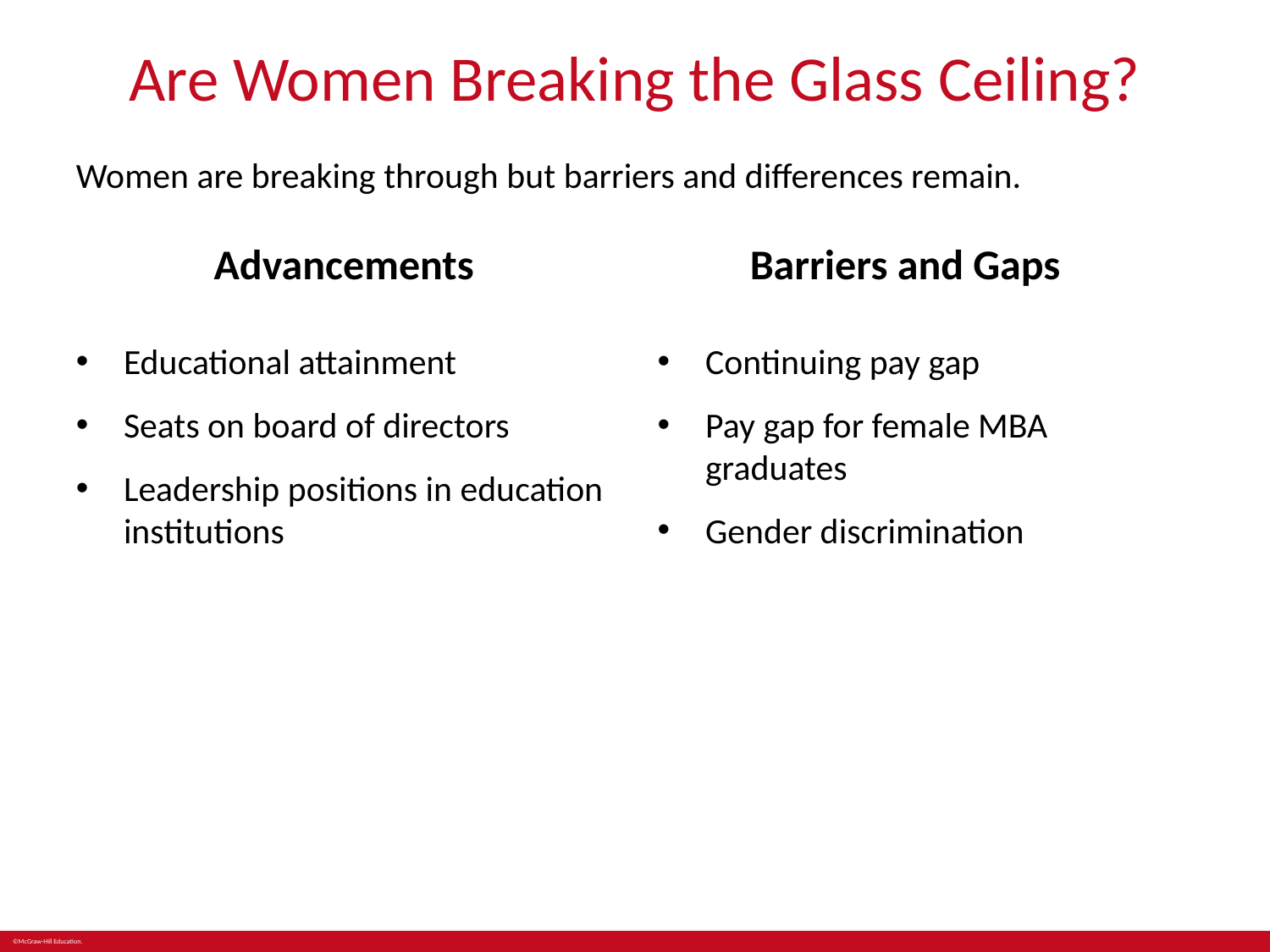

# Are Women Breaking the Glass Ceiling?
Women are breaking through but barriers and differences remain.
Advancements
Barriers and Gaps
Educational attainment
Seats on board of directors
Leadership positions in education institutions
Continuing pay gap
Pay gap for female MBA graduates
Gender discrimination